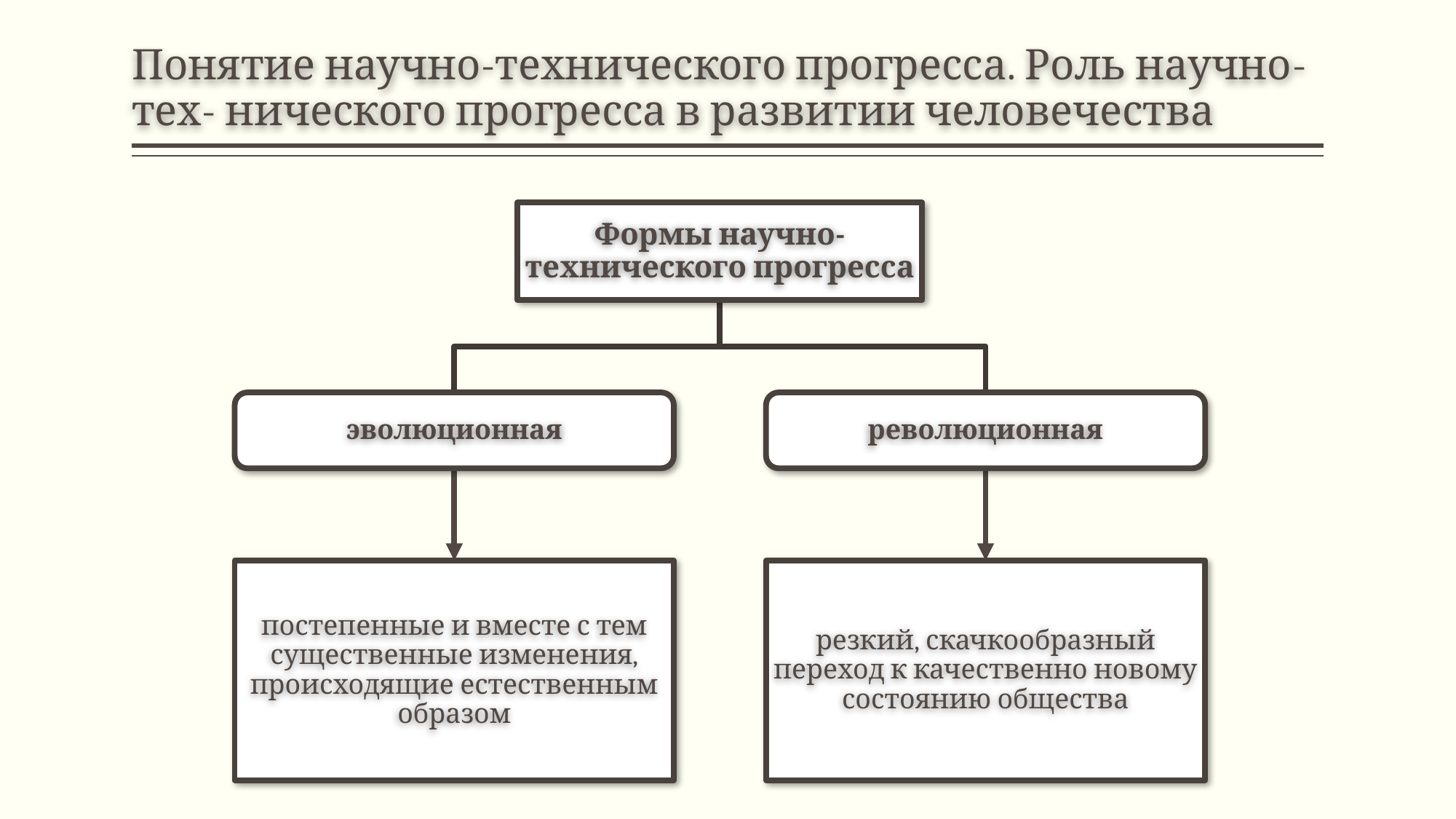

# Понятие научно-технического прогресса. Роль научно-тех- нического прогресса в развитии человечества

Формы научно-технического прогресса

эволюционная
революционная

постепенные и вместе с тем существенные изменения, происходящие естественным образом

резкий, скачкообразный переход к качественно новому состоянию общества